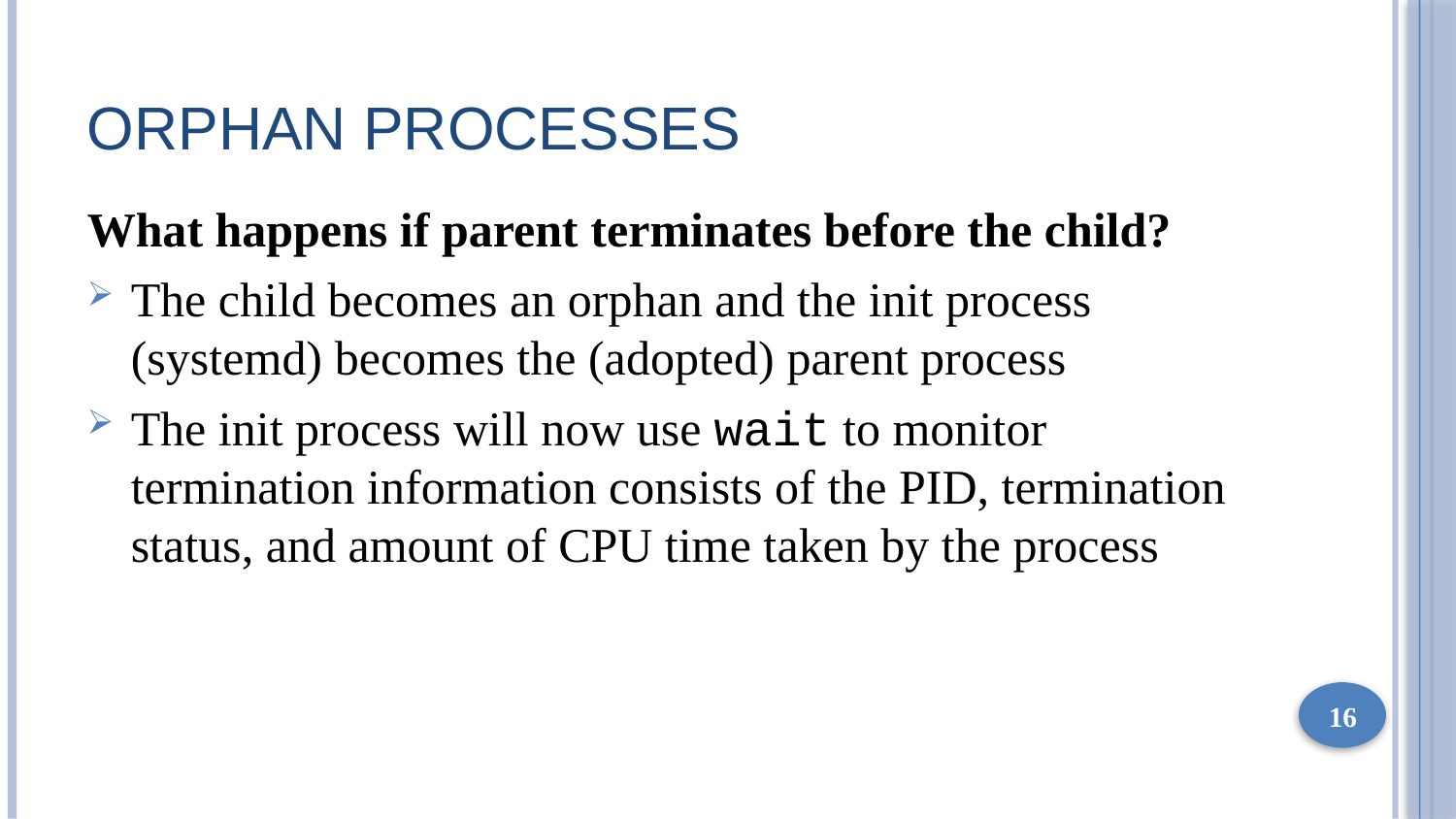

# Orphan Processes
What happens if parent terminates before the child?
The child becomes an orphan and the init process (systemd) becomes the (adopted) parent process
The init process will now use wait to monitor termination information consists of the PID, termination status, and amount of CPU time taken by the process
16